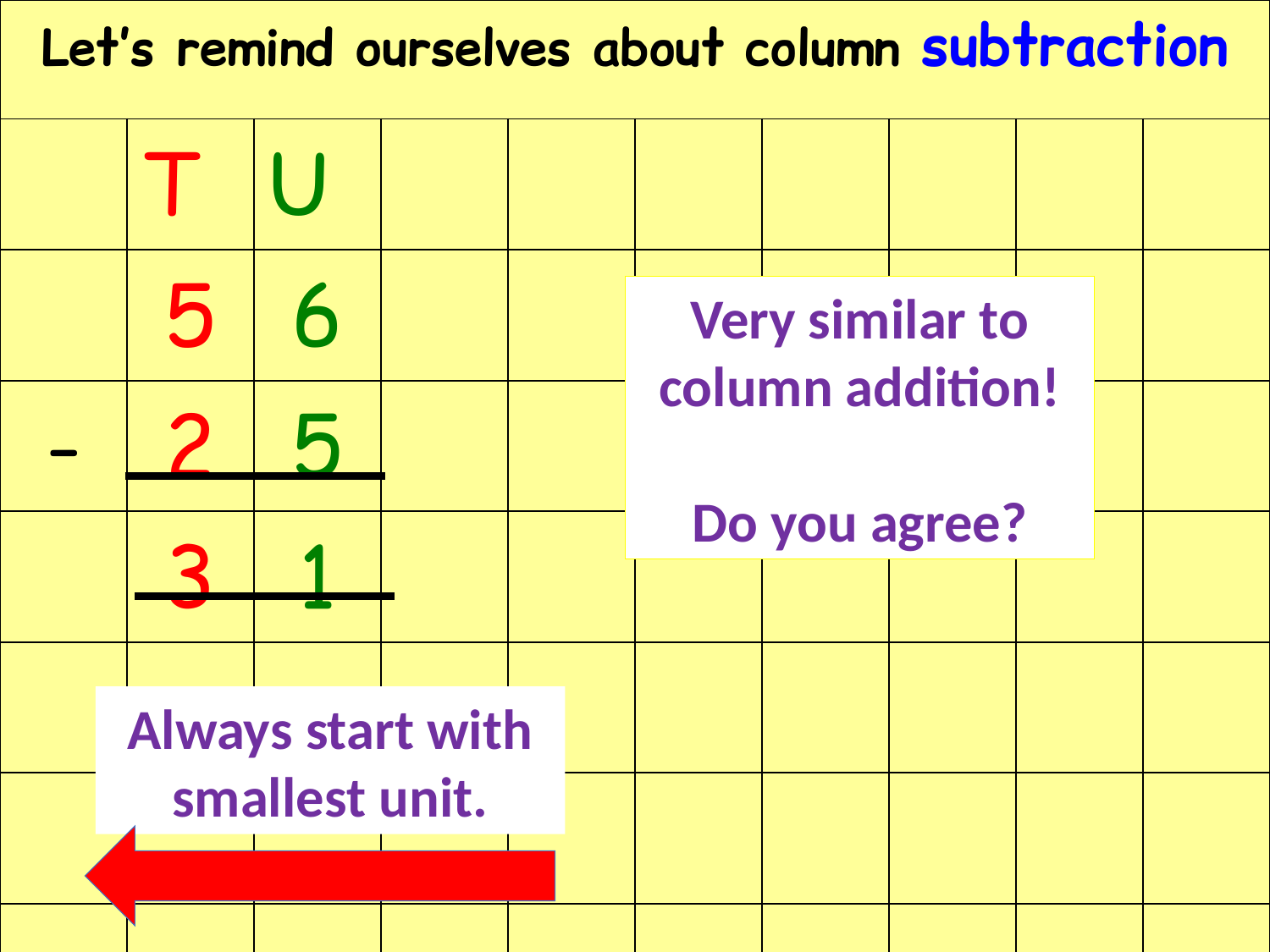

| Let’s remind ourselves about column subtraction |  |  |  |  |  |  |  |  |  |
| --- | --- | --- | --- | --- | --- | --- | --- | --- | --- |
|  | T | U |  |  |  |  |  |  |  |
|  | 5 | 6 |  |  |  |  |  |  |  |
| - | 2 | 5 |  |  |  |  |  |  |  |
|  | 3 | 1 |  |  |  |  |  |  |  |
|  |  |  |  |  |  |  |  |  |  |
|  |  |  |  |  |  |  |  |  |  |
|  |  |  |  |  |  |  |  |  |  |
Very similar to column addition!

Do you agree?
Always start with smallest unit.